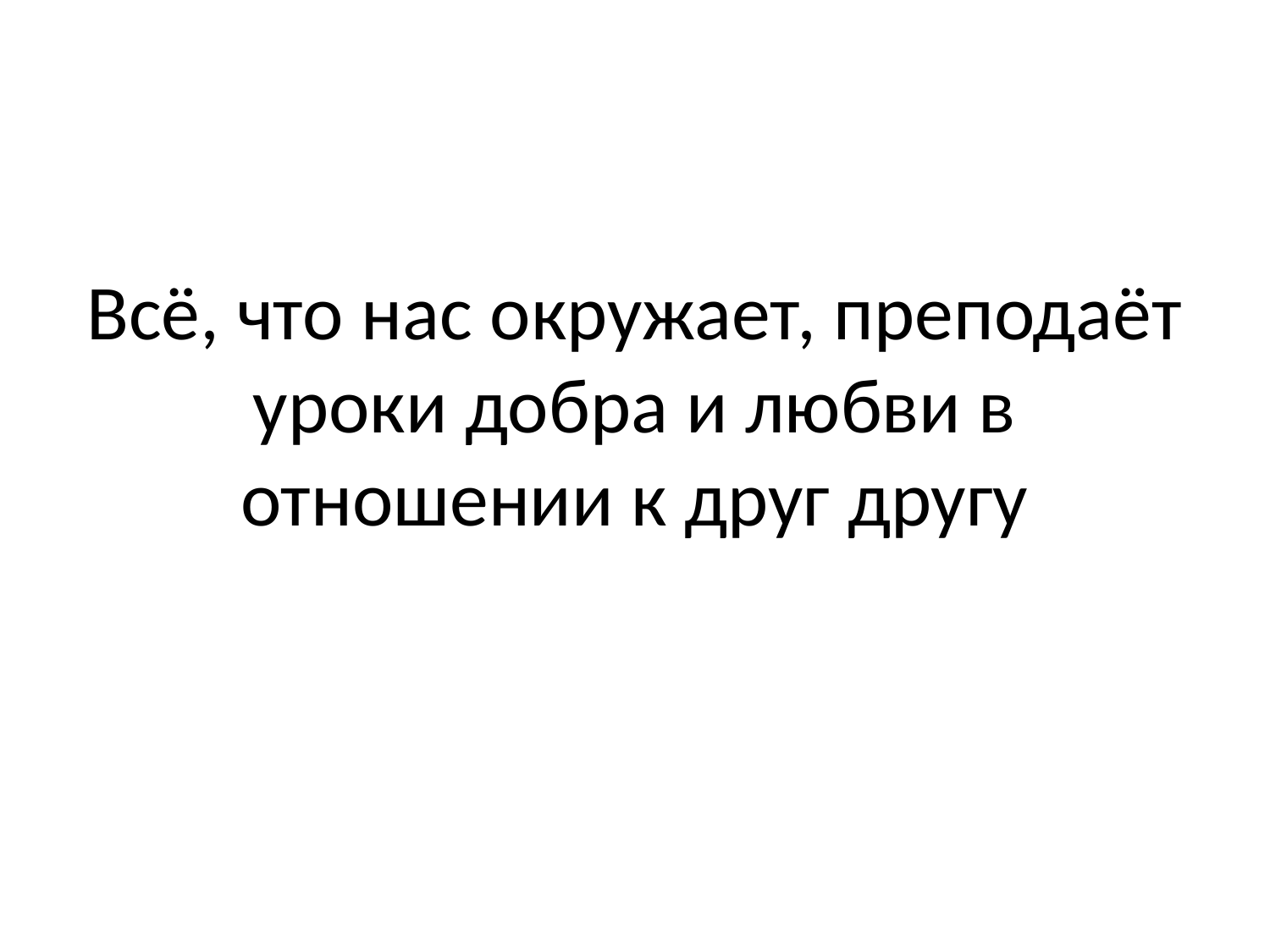

# Всё, что нас окружает, преподаёт уроки добра и любви в отношении к друг другу